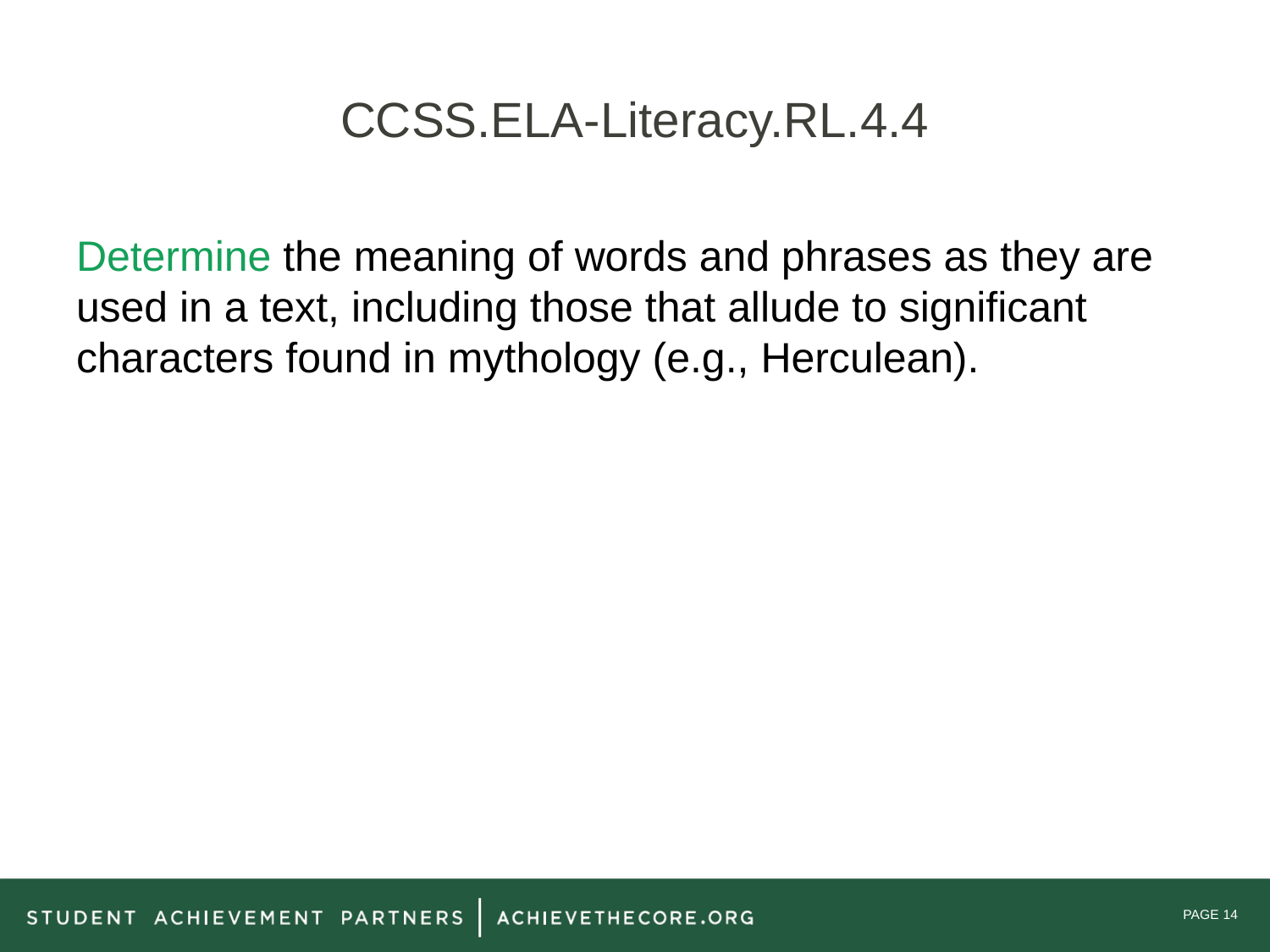

# CCSS.ELA-Literacy.RL.4.4
Determine the meaning of words and phrases as they are used in a text, including those that allude to significant characters found in mythology (e.g., Herculean).